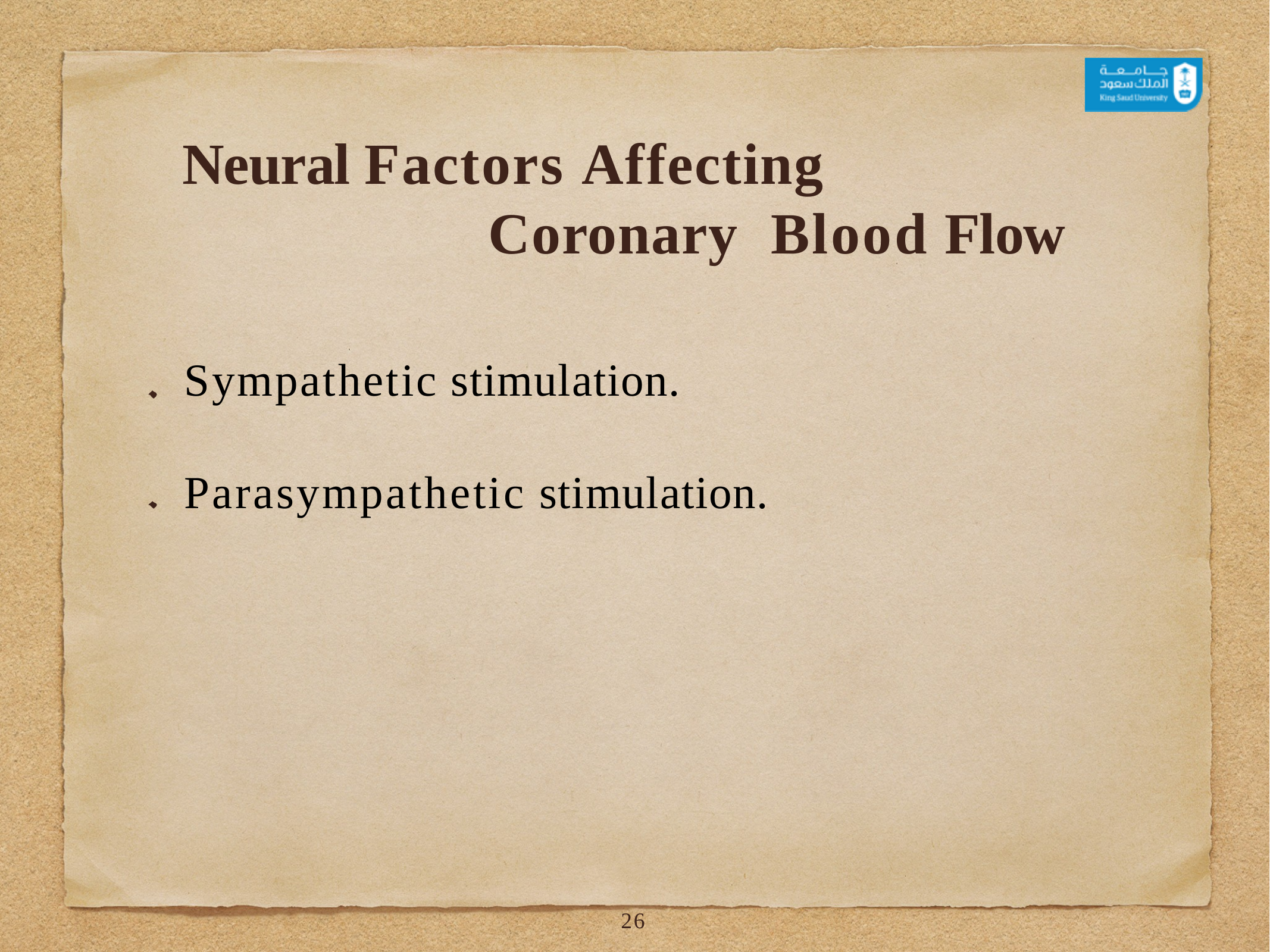

# Neural Factors Affecting Coronary  Blood Flow
Sympathetic stimulation.

Parasympathetic stimulation.

26